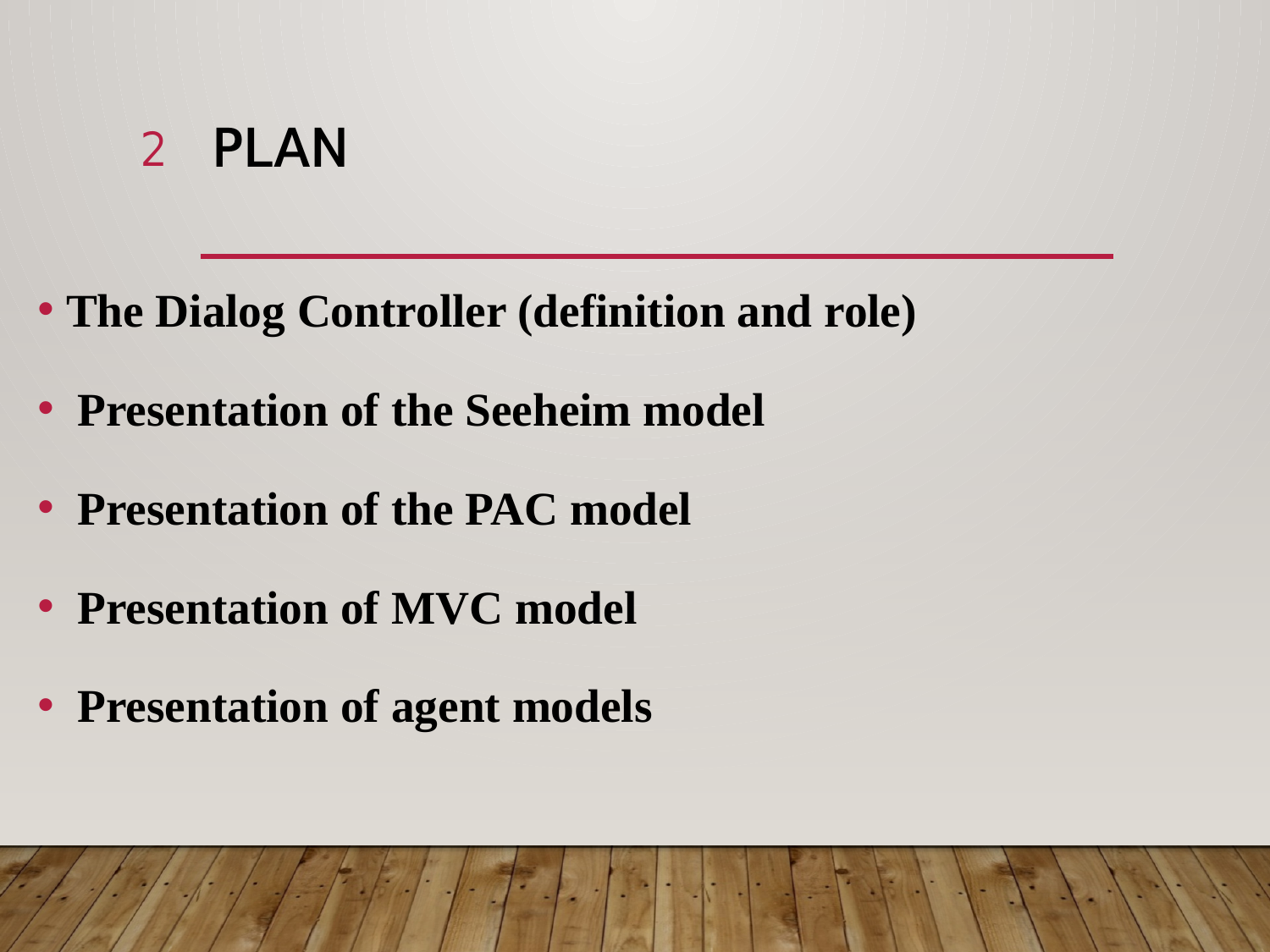

2
# Plan
The Dialog Controller (definition and role)
 Presentation of the Seeheim model
 Presentation of the PAC model
 Presentation of MVC model
 Presentation of agent models